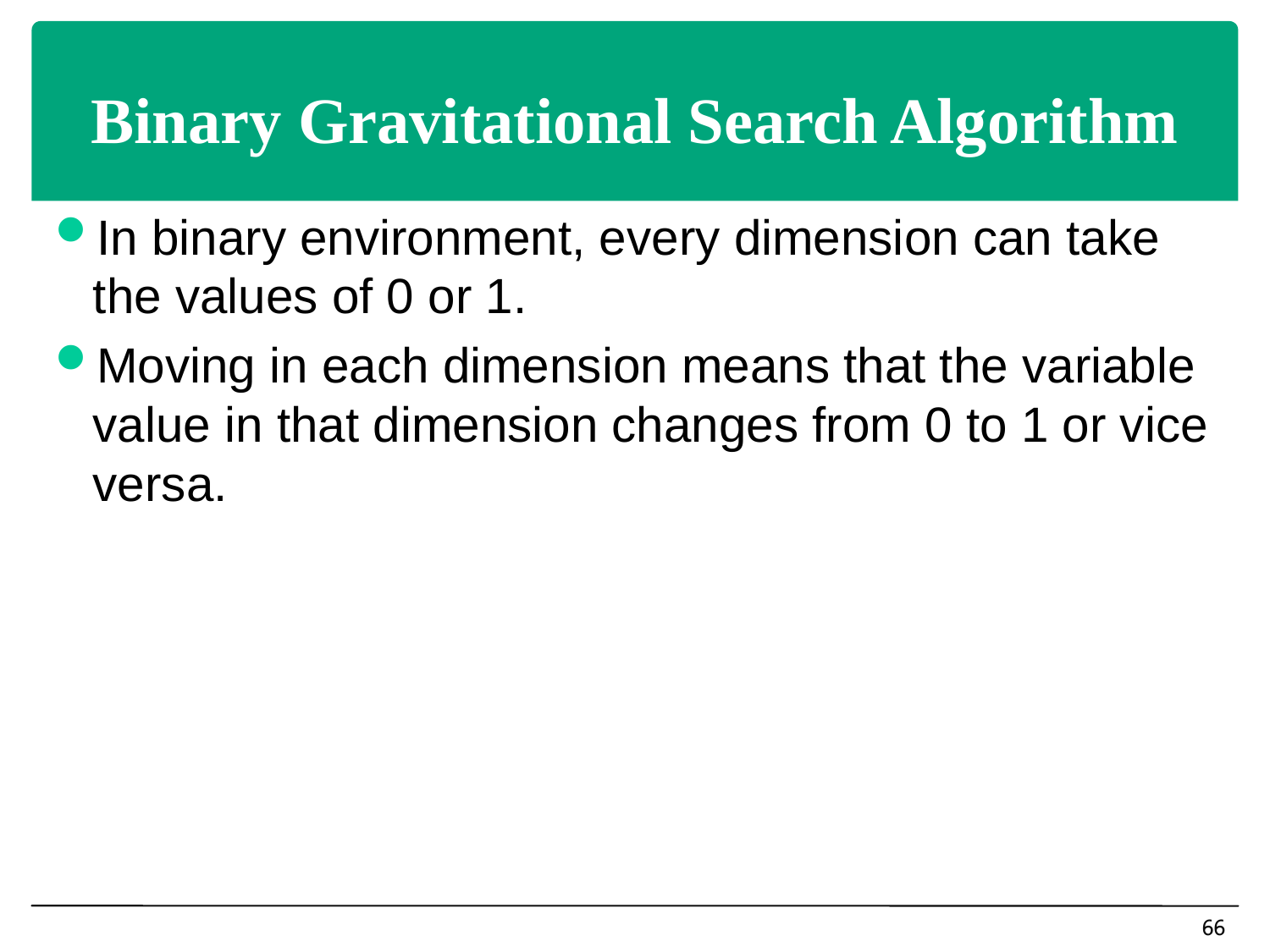

# Binary Gravitational Search Algorithm
In binary environment, every dimension can take the values of 0 or 1.
Moving in each dimension means that the variable value in that dimension changes from 0 to 1 or vice versa.

66